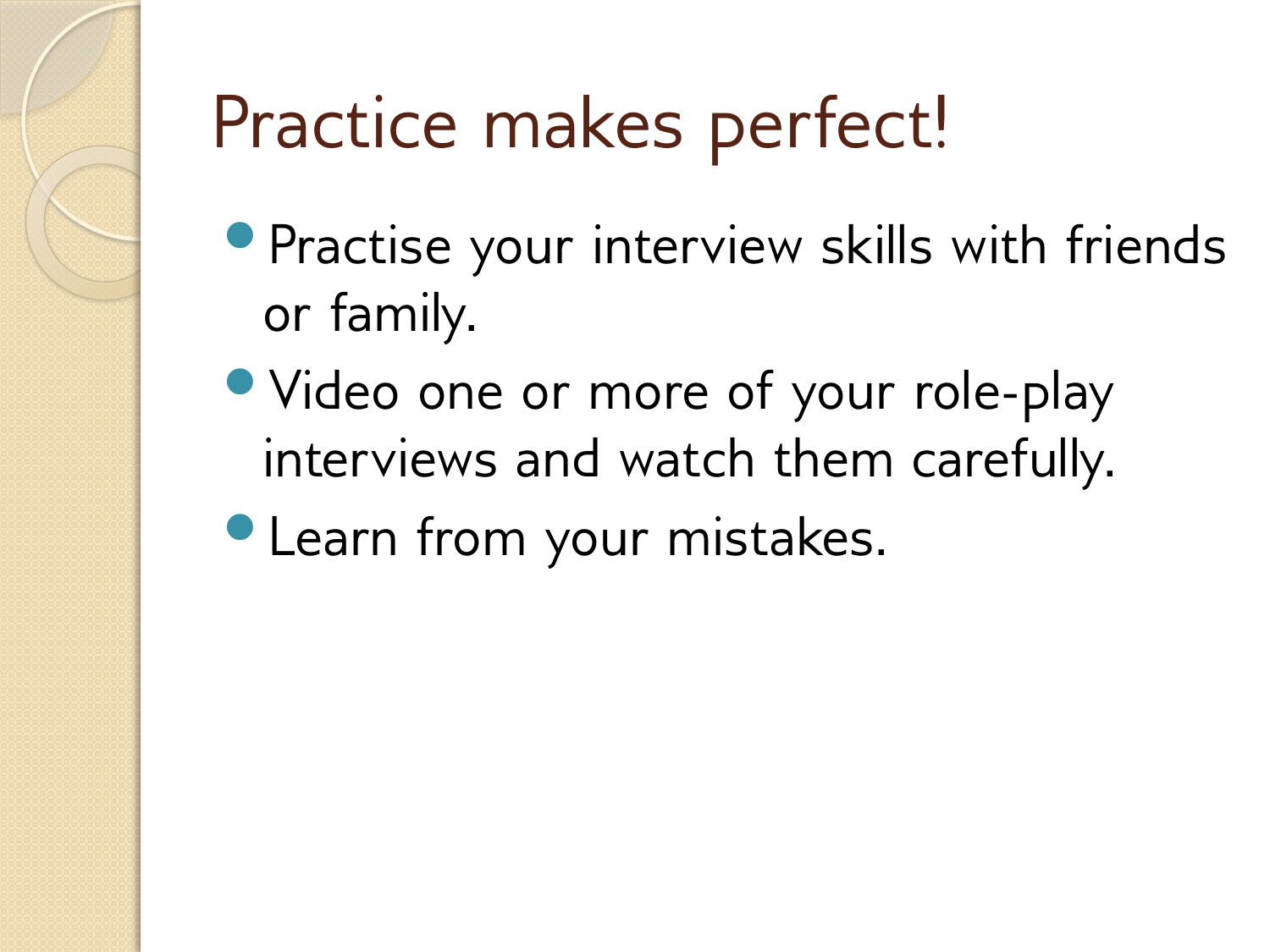

# Practice makes perfect!
Practise your interview skills with friends or family.
Video one or more of your role-play interviews and watch them carefully.
Learn from your mistakes.